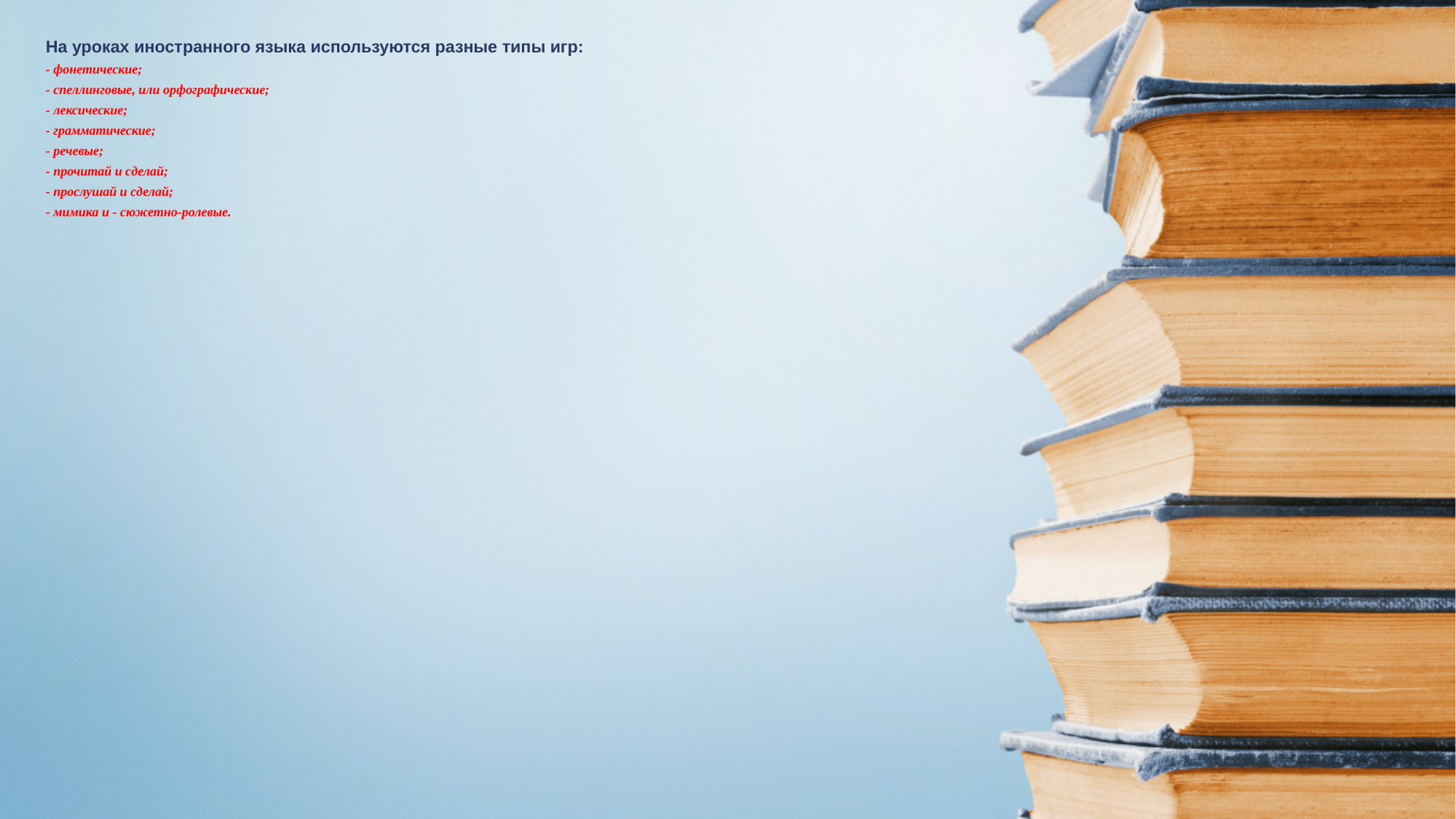

# На уроках иностранного языка используются разные типы игр: - фонетические; - спеллинговые, или орфографические; - лексические; - грамматические; - речевые; - прочитай и сделай; - прослушай и сделай; - мимика и - сюжетно-ролевые.